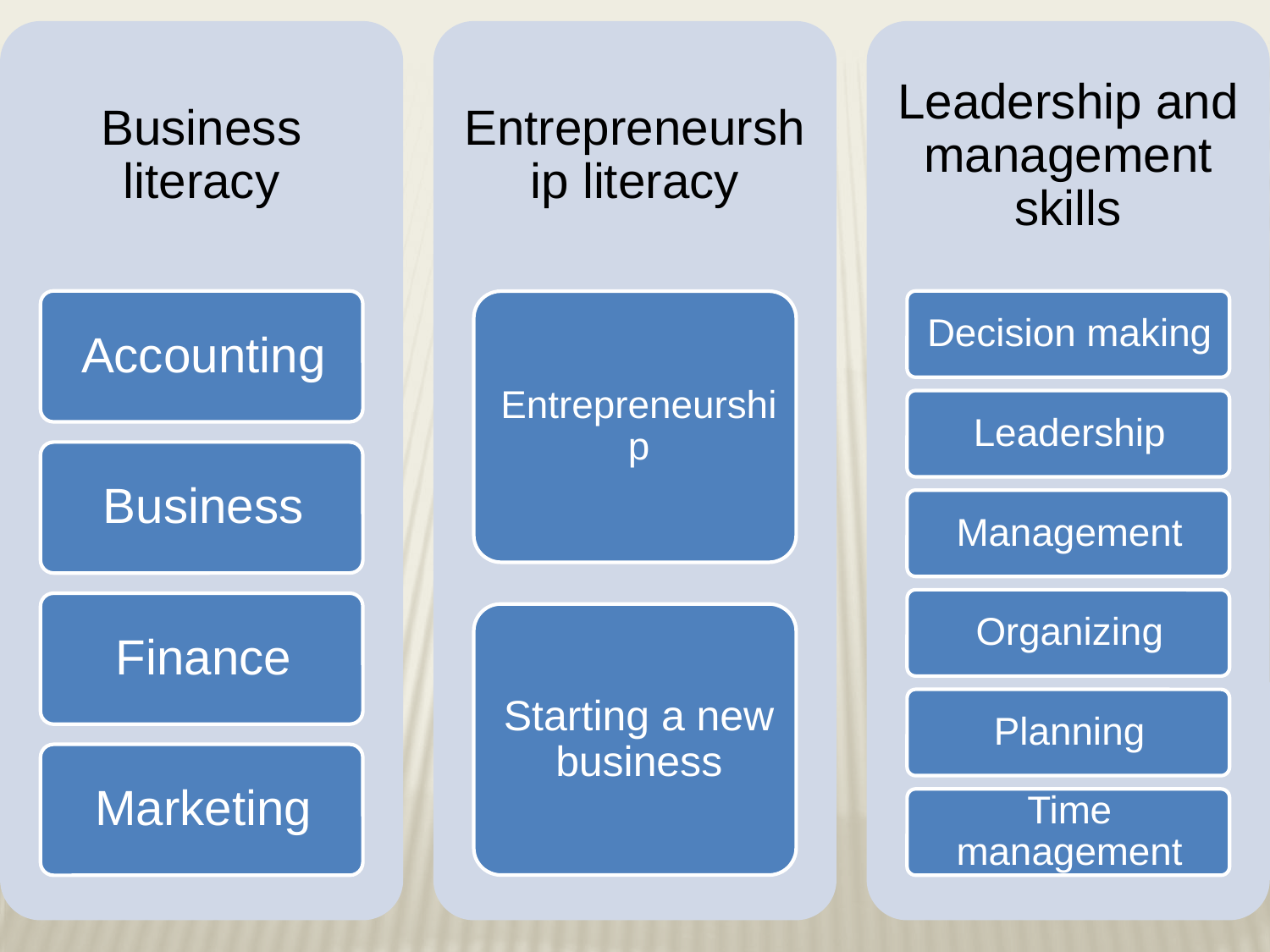

Business literacy
Accounting
Business
Finance
Marketing
Entrepreneurship literacy
Entrepreneurship
Starting a new business
Leadership and management skills
Decision making
Leadership
Management
Organizing
Planning
Time management